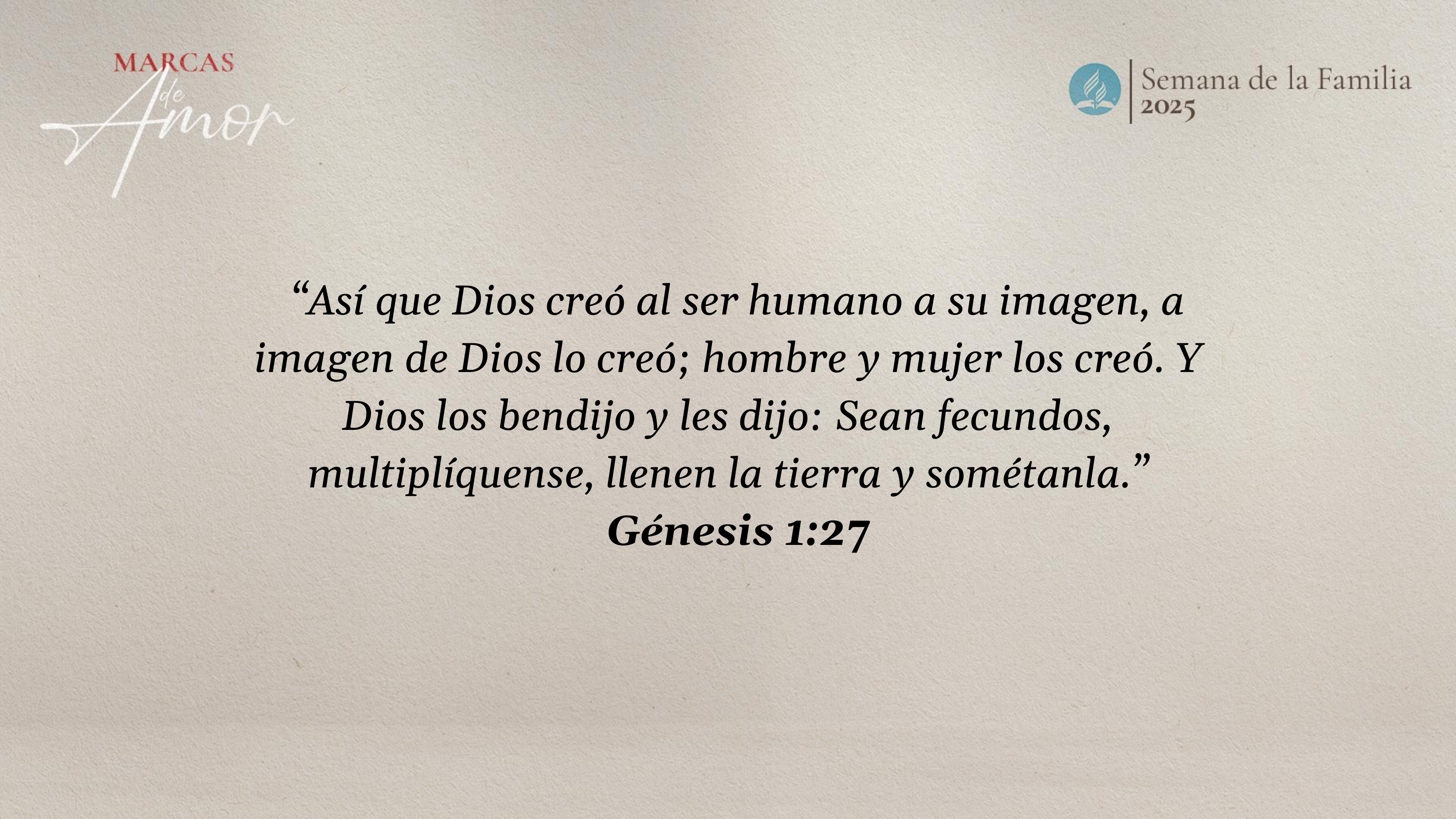

“Así que Dios creó al ser humano a su imagen, a imagen de Dios lo creó; hombre y mujer los creó. Y Dios los bendijo y les dijo: Sean fecundos, multiplíquense, llenen la tierra y sométanla.”
Génesis 1:27